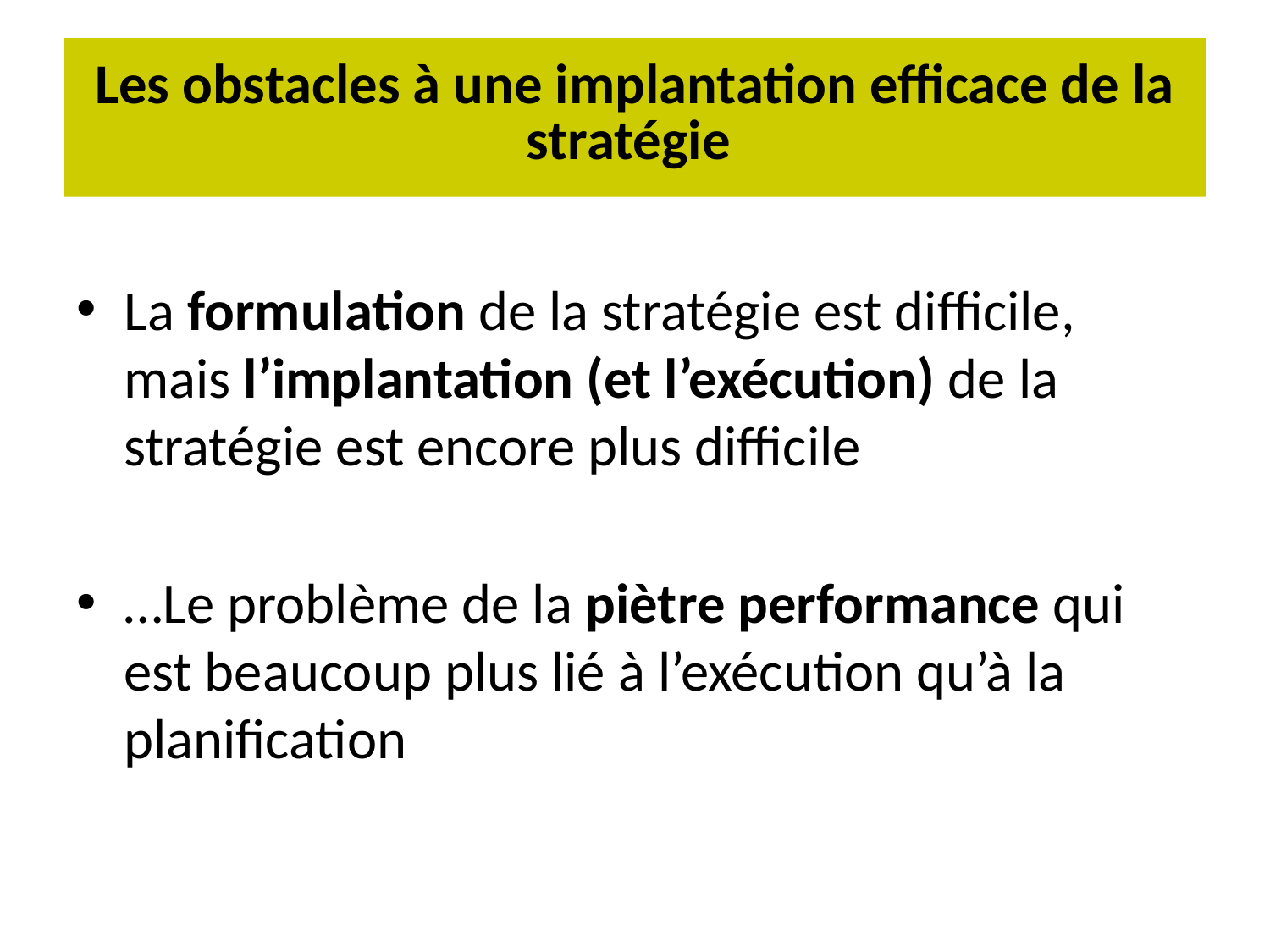

# Les obstacles à une implantation efficace de la stratégie
La formulation de la stratégie est difficile, mais l’implantation (et l’exécution) de la stratégie est encore plus difficile

…Le problème de la piètre performance qui est beaucoup plus lié à l’exécution qu’à la planification